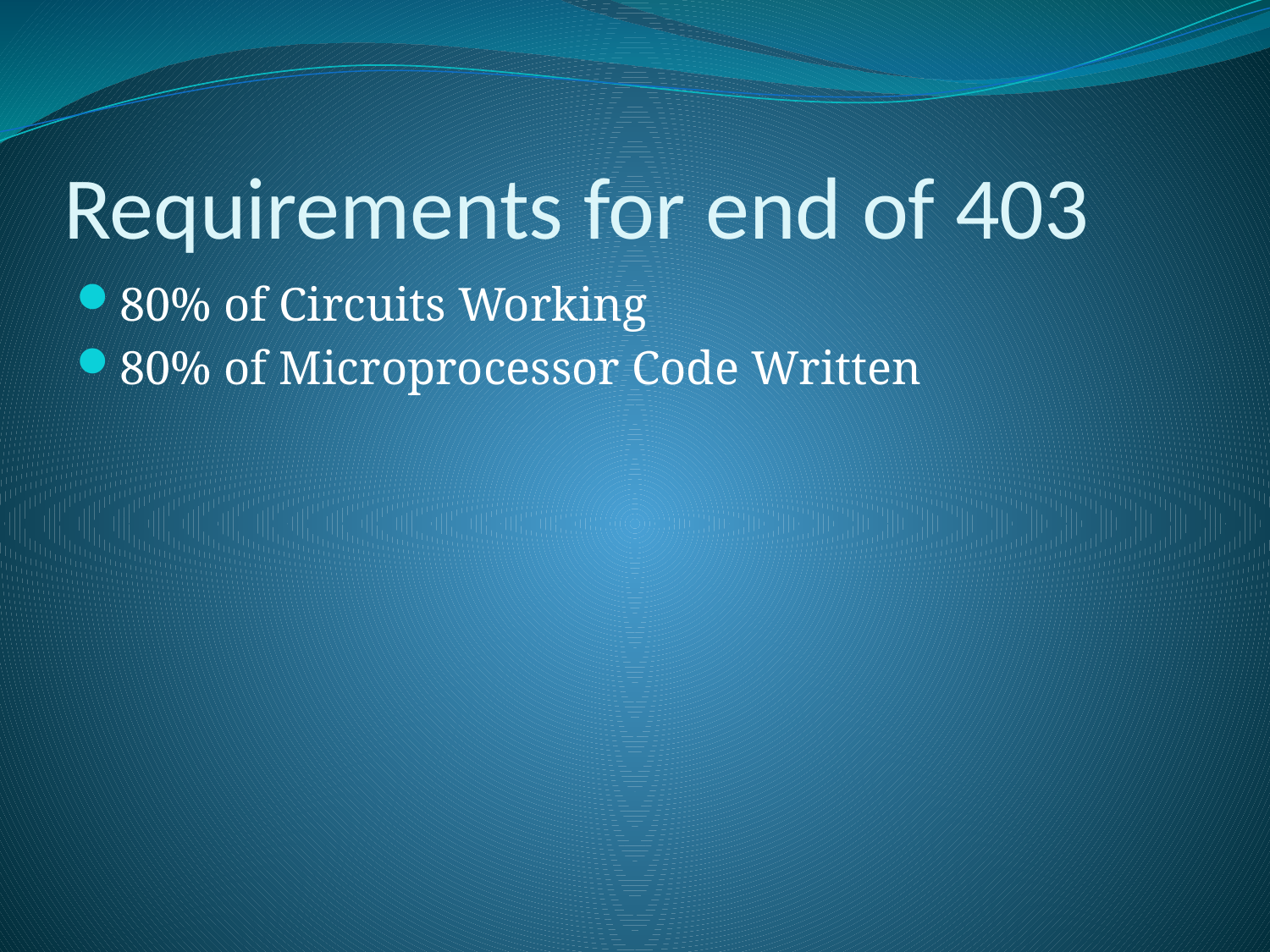

Requirements for end of 403
80% of Circuits Working
80% of Microprocessor Code Written